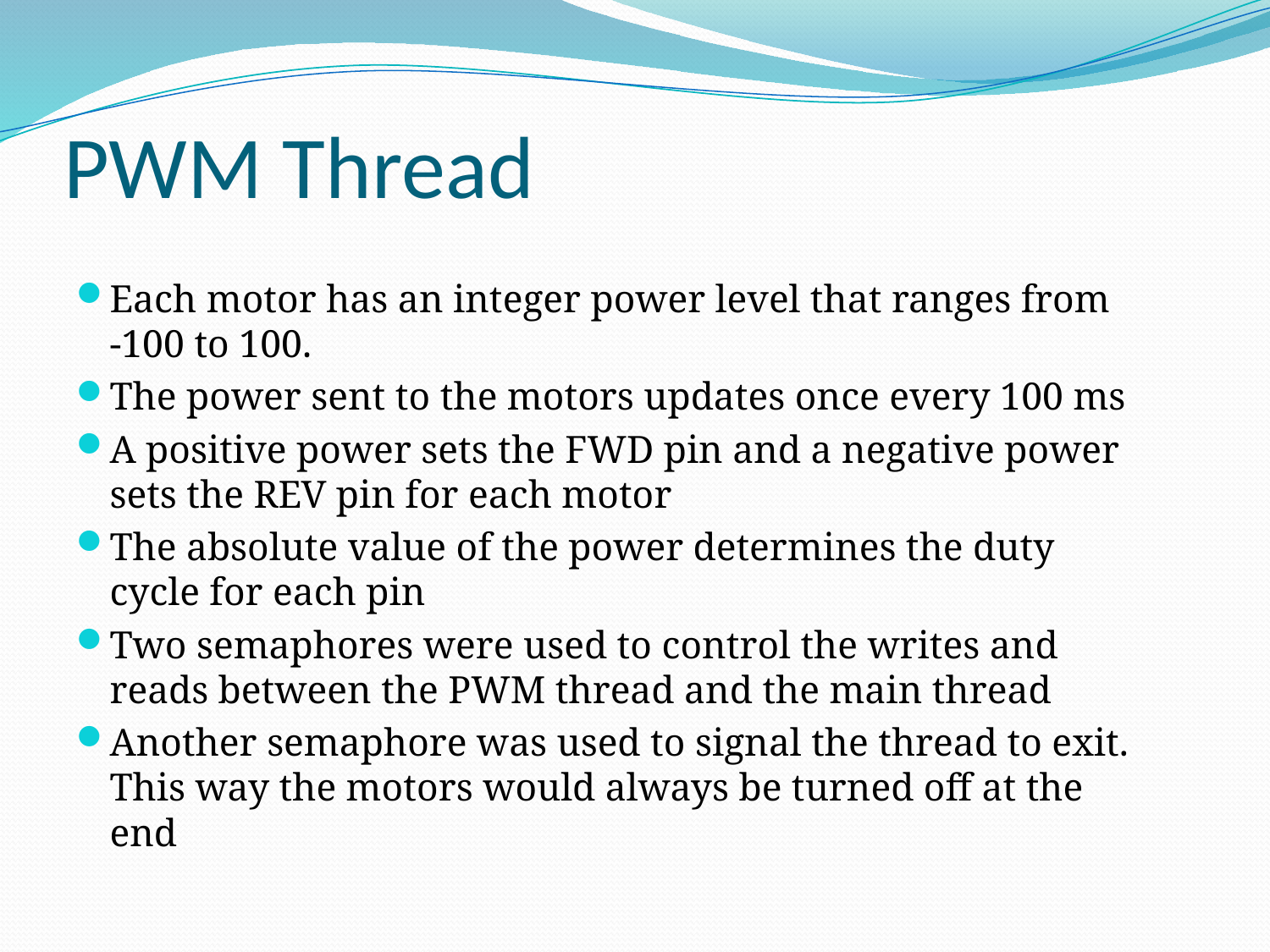

# PWM Thread
Each motor has an integer power level that ranges from -100 to 100.
The power sent to the motors updates once every 100 ms
A positive power sets the FWD pin and a negative power sets the REV pin for each motor
The absolute value of the power determines the duty cycle for each pin
Two semaphores were used to control the writes and reads between the PWM thread and the main thread
Another semaphore was used to signal the thread to exit. This way the motors would always be turned off at the end